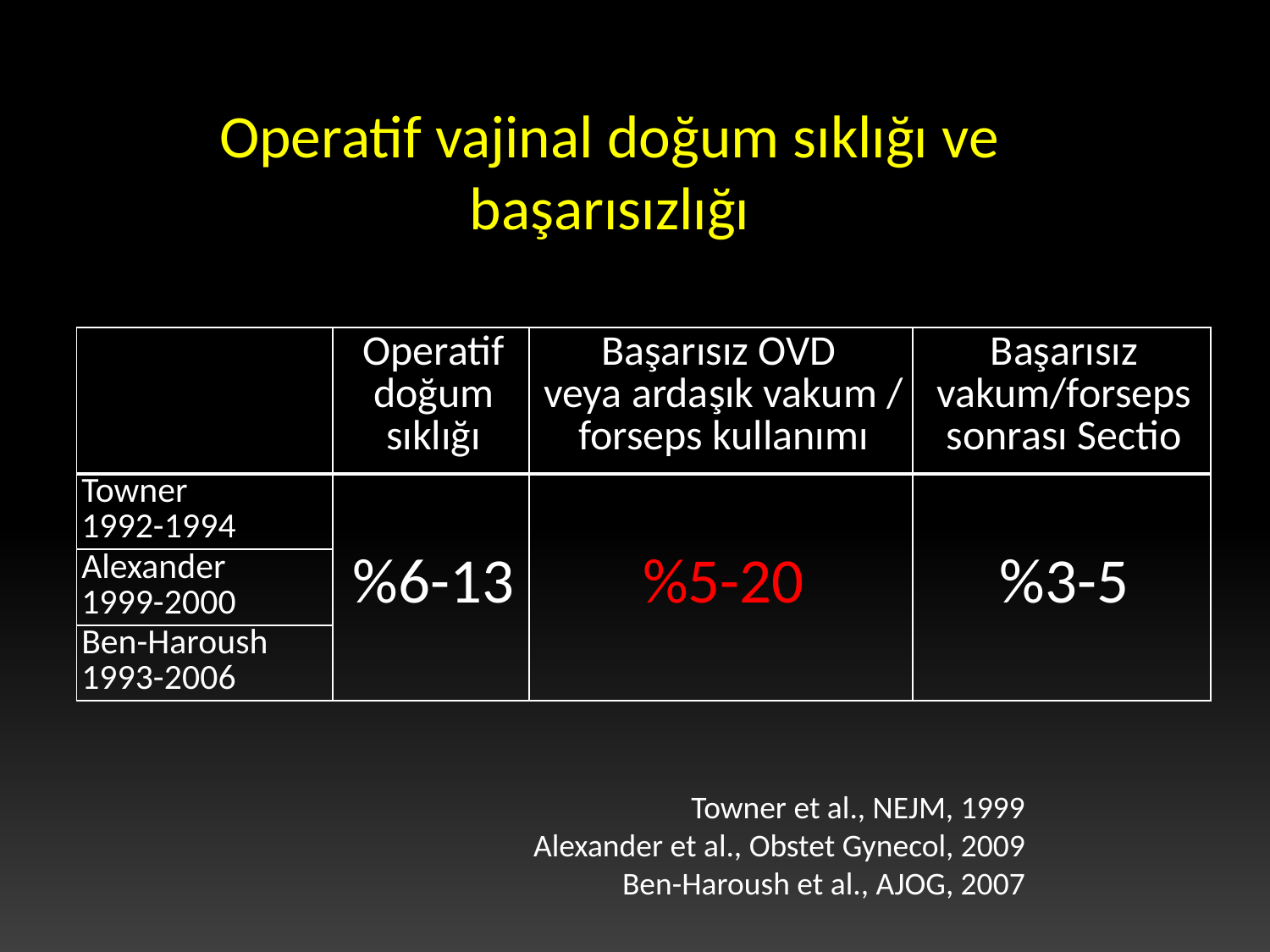

# Operatif vajinal doğum sıklığı ve başarısızlığı
|  | Operatif doğum sıklığı | Başarısız OVD veya ardaşık vakum / forseps kullanımı | Başarısız vakum/forseps sonrası Sectio |
| --- | --- | --- | --- |
| Towner 1992-1994 | %6-13 | %5-20 | %3-5 |
| Alexander 1999-2000 |  |  |  |
| Ben-Haroush 1993-2006 |  |  |  |
Towner et al., NEJM, 1999
Alexander et al., Obstet Gynecol, 2009
Ben-Haroush et al., AJOG, 2007